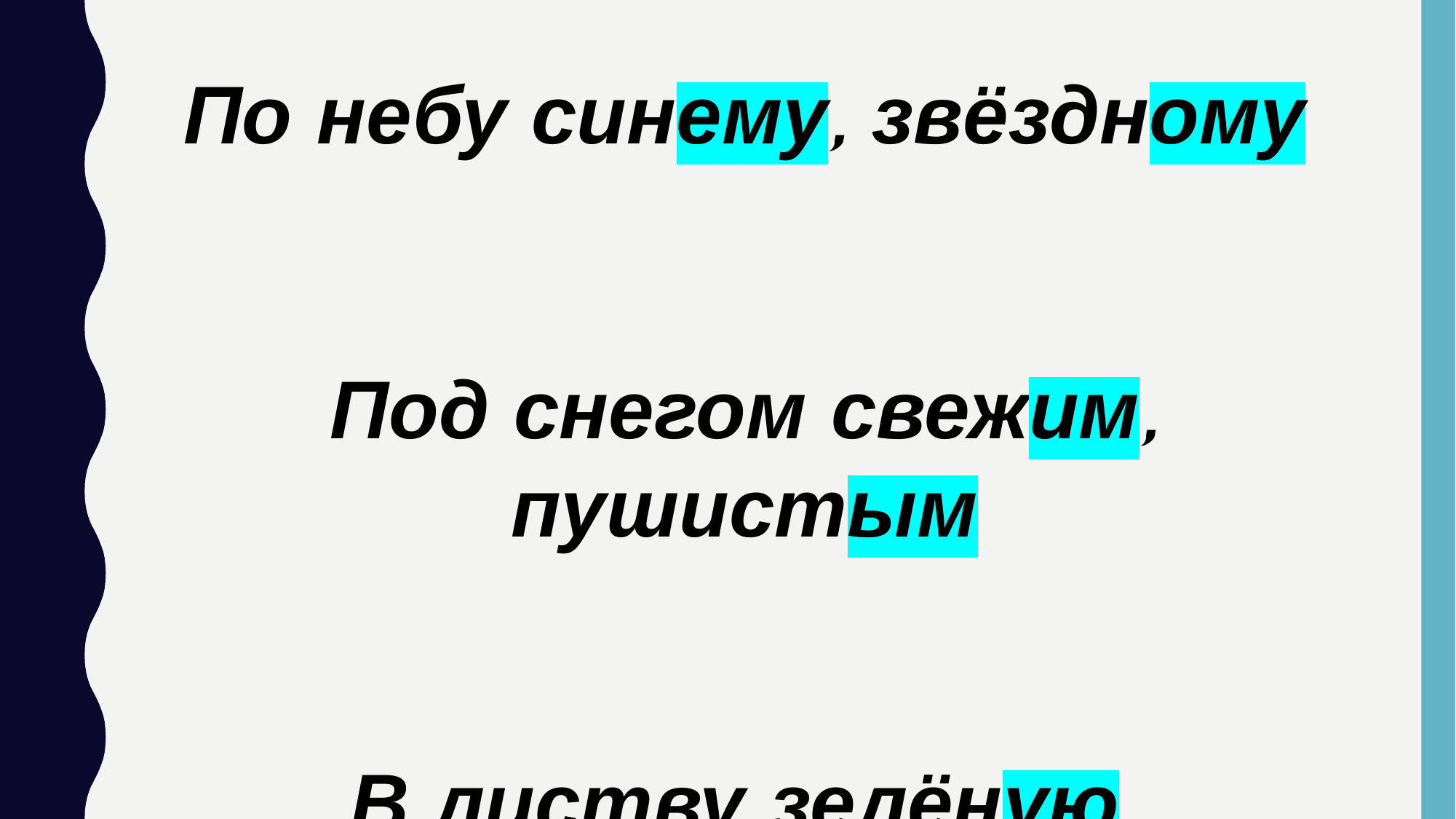

По небу синему, звёздному

Под снегом свежим, пушистым

В листву зелёную, весенюю